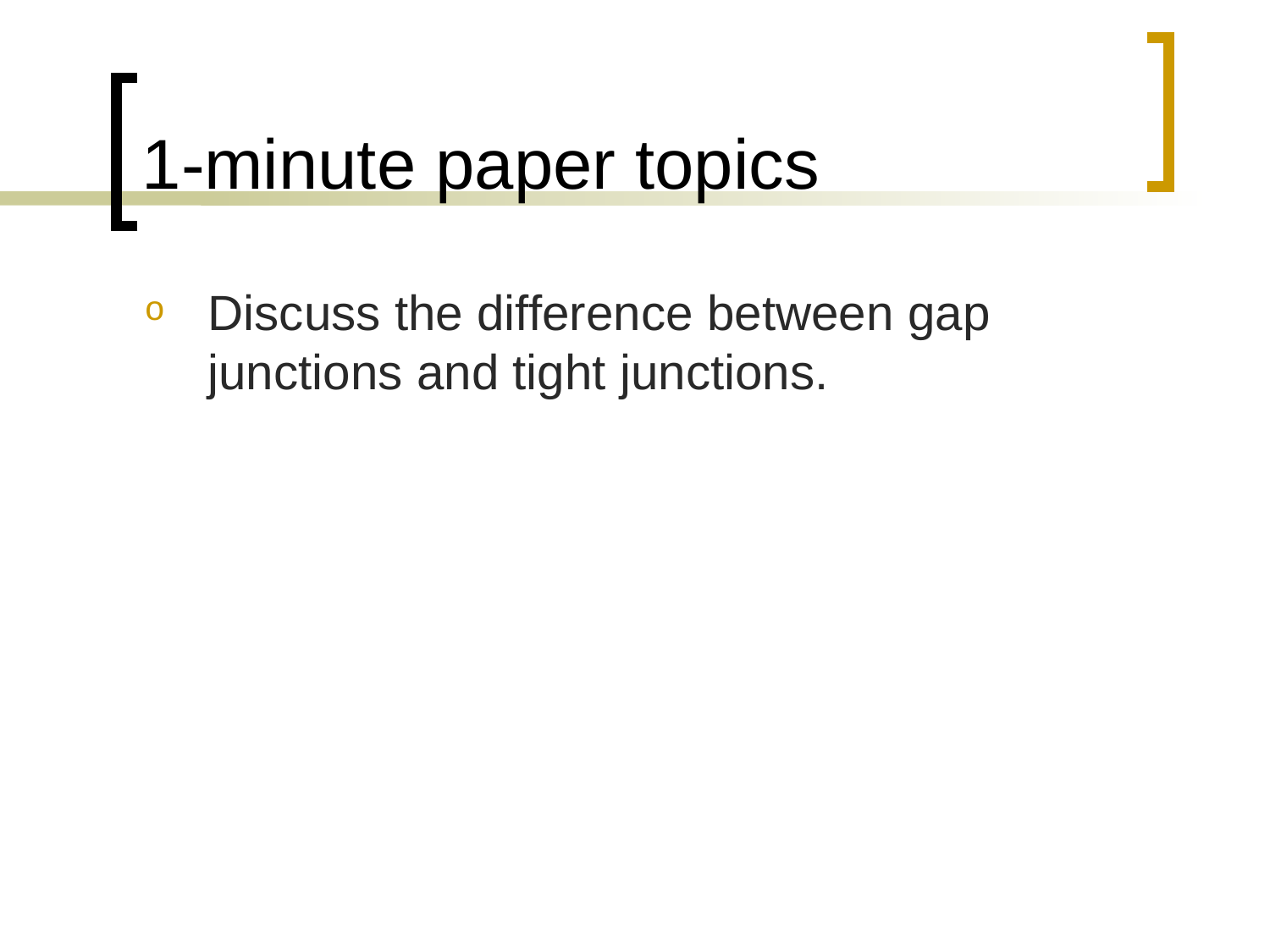

# 1-minute paper topics
Discuss the difference between gap junctions and tight junctions.